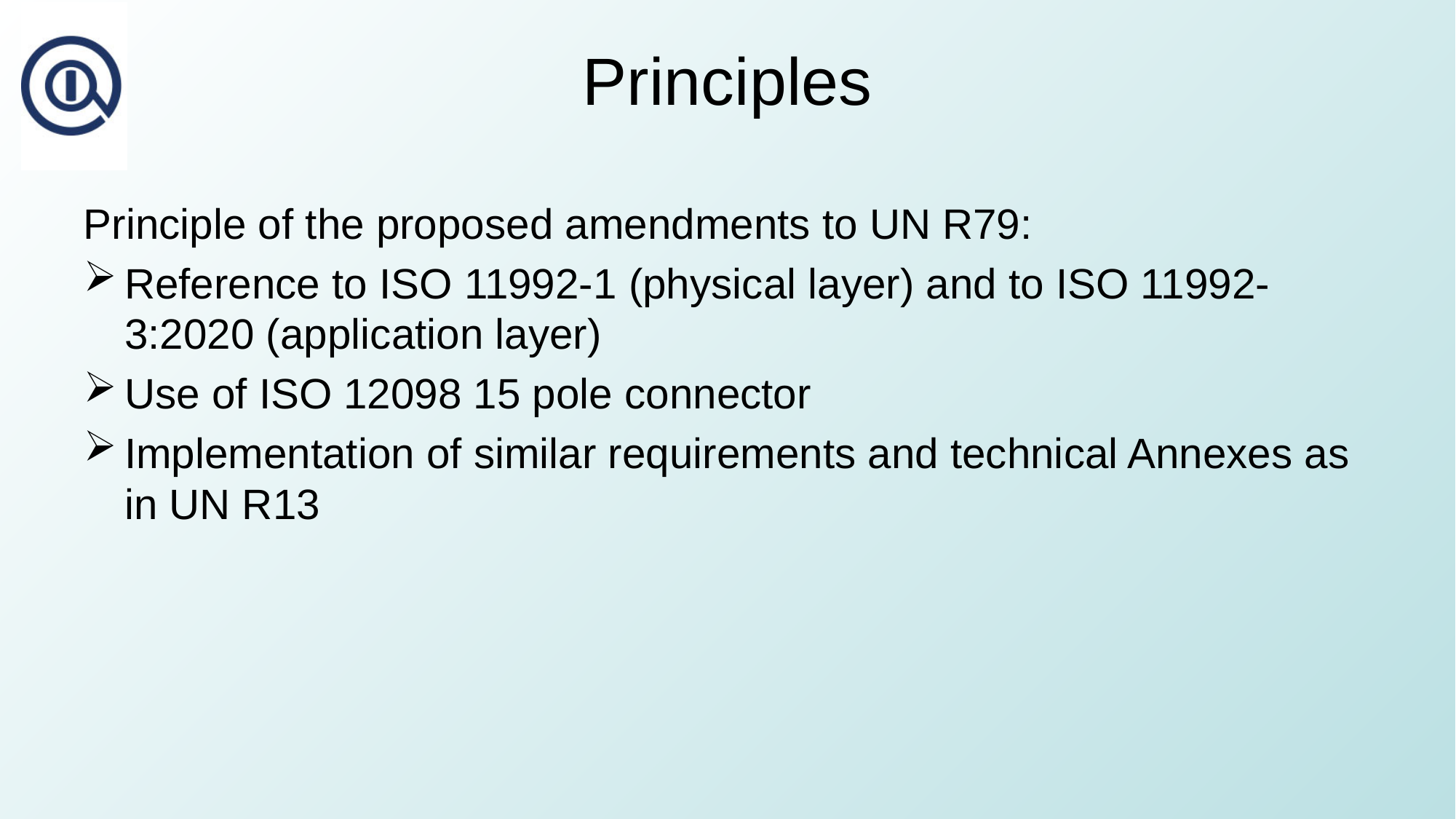

# Principles
Principle of the proposed amendments to UN R79:
Reference to ISO 11992-1 (physical layer) and to ISO 11992-3:2020 (application layer)
Use of ISO 12098 15 pole connector
Implementation of similar requirements and technical Annexes as in UN R13